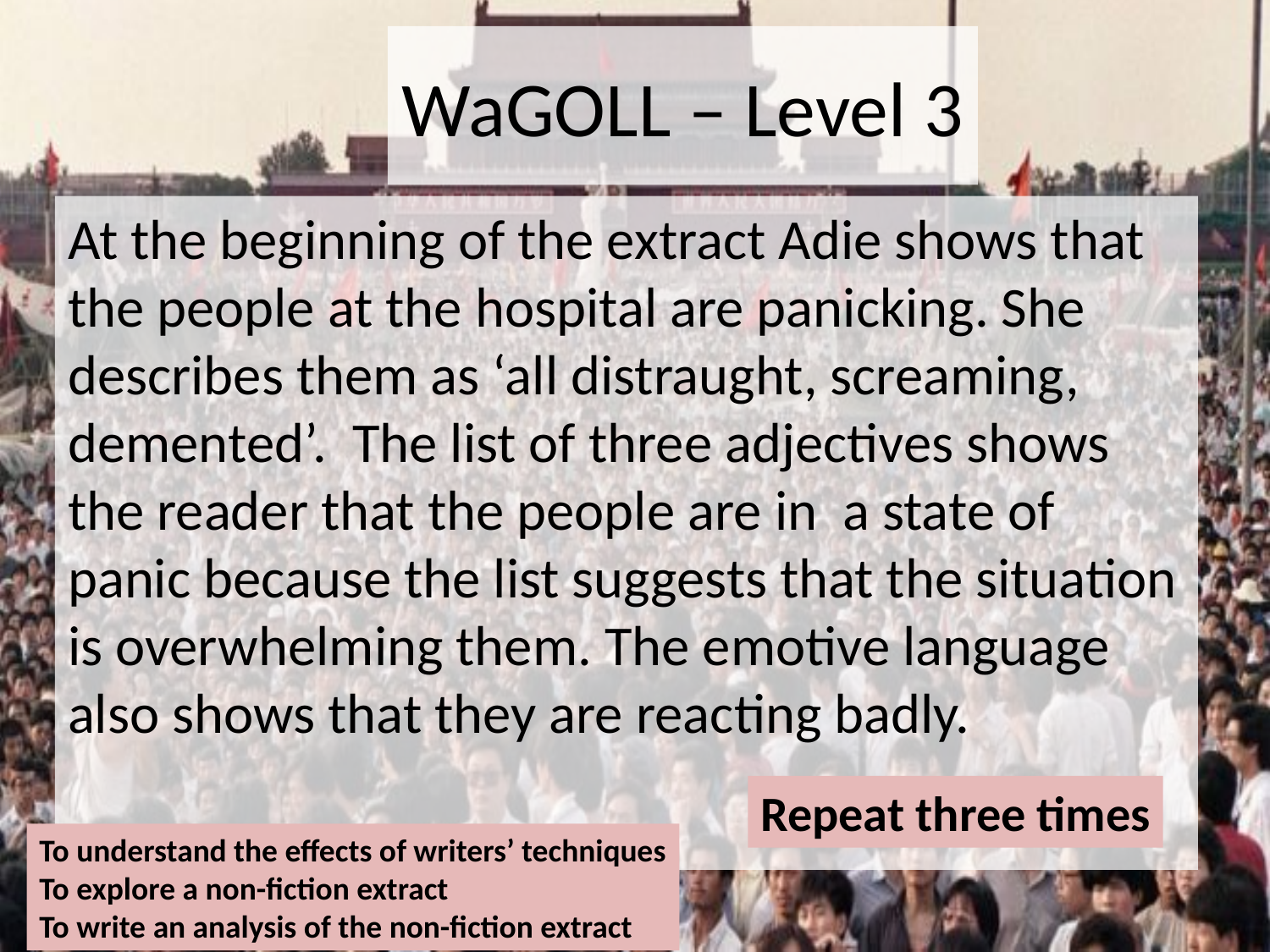

# WaGOLL – Level 3
At the beginning of the extract Adie shows that the people at the hospital are panicking. She describes them as ‘all distraught, screaming, demented’.  The list of three adjectives shows the reader that the people are in  a state of panic because the list suggests that the situation is overwhelming them. The emotive language also shows that they are reacting badly.
Repeat three times
To understand the effects of writers’ techniques
To explore a non-fiction extract
To write an analysis of the non-fiction extract